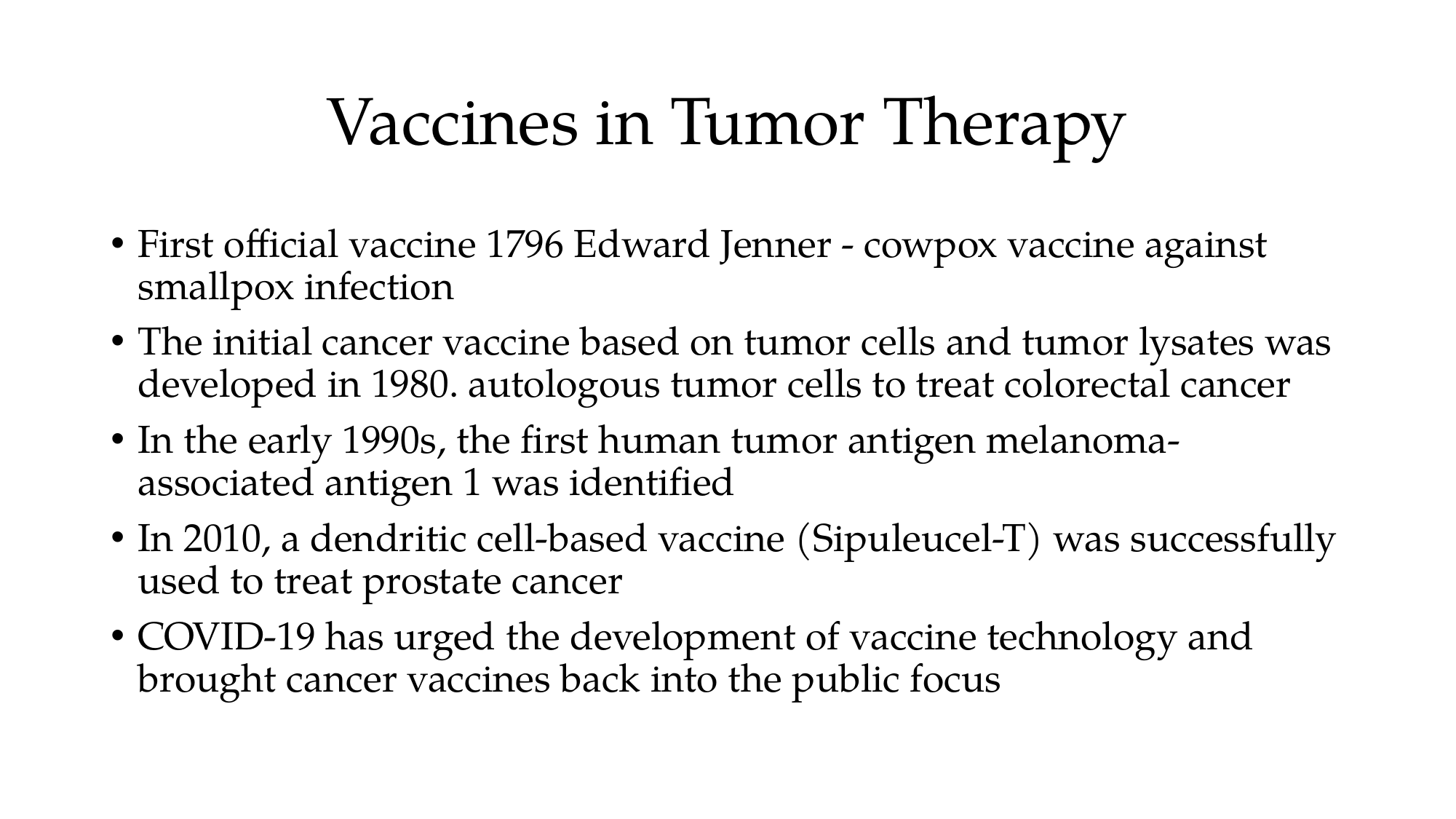

# Vaccines in Tumor Therapy
First official vaccine 1796 Edward Jenner - cowpox vaccine against smallpox infection
The initial cancer vaccine based on tumor cells and tumor lysates was developed in 1980. autologous tumor cells to treat colorectal cancer
In the early 1990s, the first human tumor antigen melanoma-associated antigen 1 was identified
In 2010, a dendritic cell-based vaccine (Sipuleucel-T) was successfully used to treat prostate cancer
COVID-19 has urged the development of vaccine technology and brought cancer vaccines back into the public focus